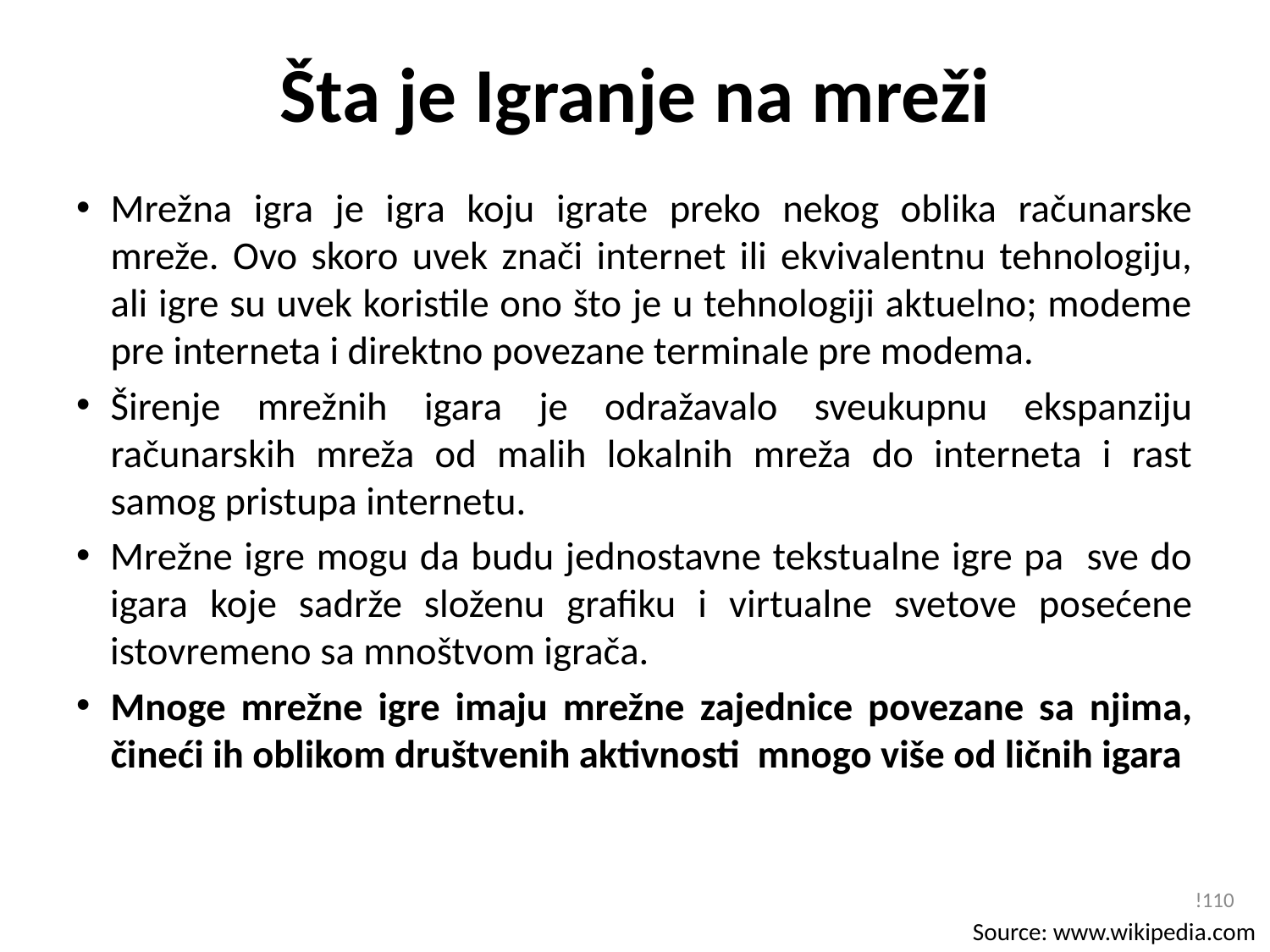

# Šta je Igranje na mreži
Mrežna igra je igra koju igrate preko nekog oblika računarske mreže. Ovo skoro uvek znači internet ili ekvivalentnu tehnologiju, ali igre su uvek koristile ono što je u tehnologiji aktuelno; modeme pre interneta i direktno povezane terminale pre modema.
Širenje mrežnih igara je odražavalo sveukupnu ekspanziju računarskih mreža od malih lokalnih mreža do interneta i rast samog pristupa internetu.
Mrežne igre mogu da budu jednostavne tekstualne igre pa  sve do igara koje sadrže složenu grafiku i virtualne svetove posećene istovremeno sa mnoštvom igrača.
Mnoge mrežne igre imaju mrežne zajednice povezane sa njima, čineći ih oblikom društvenih aktivnosti  mnogo više od ličnih igara
!110
Source: www.wikipedia.com